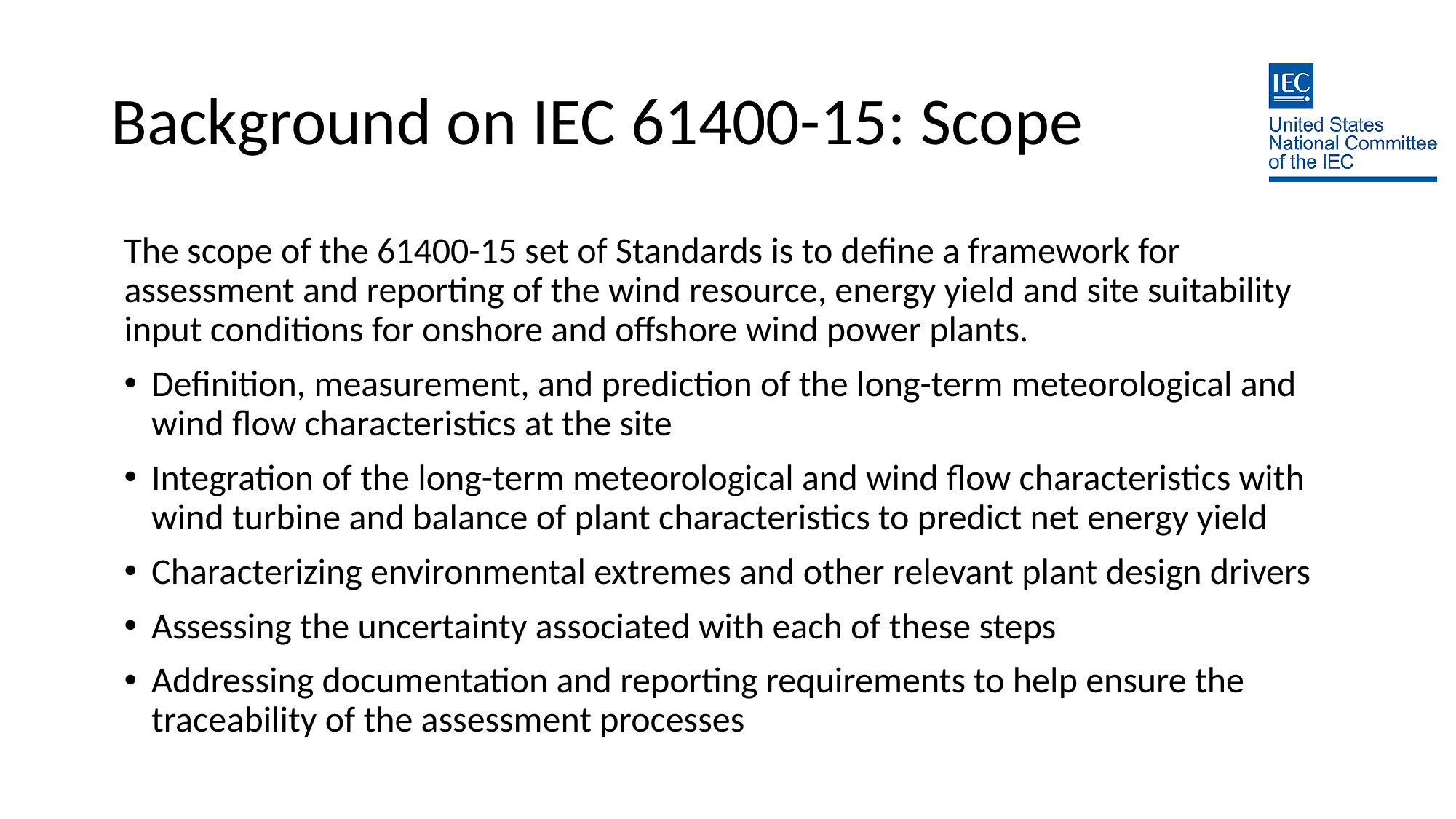

# Background on IEC 61400-15: Scope
The scope of the 61400-15 set of Standards is to define a framework for assessment and reporting of the wind resource, energy yield and site suitability input conditions for onshore and offshore wind power plants.
Definition, measurement, and prediction of the long-term meteorological and wind flow characteristics at the site
Integration of the long-term meteorological and wind flow characteristics with wind turbine and balance of plant characteristics to predict net energy yield
Characterizing environmental extremes and other relevant plant design drivers
Assessing the uncertainty associated with each of these steps
Addressing documentation and reporting requirements to help ensure the traceability of the assessment processes

29 September 2020
4